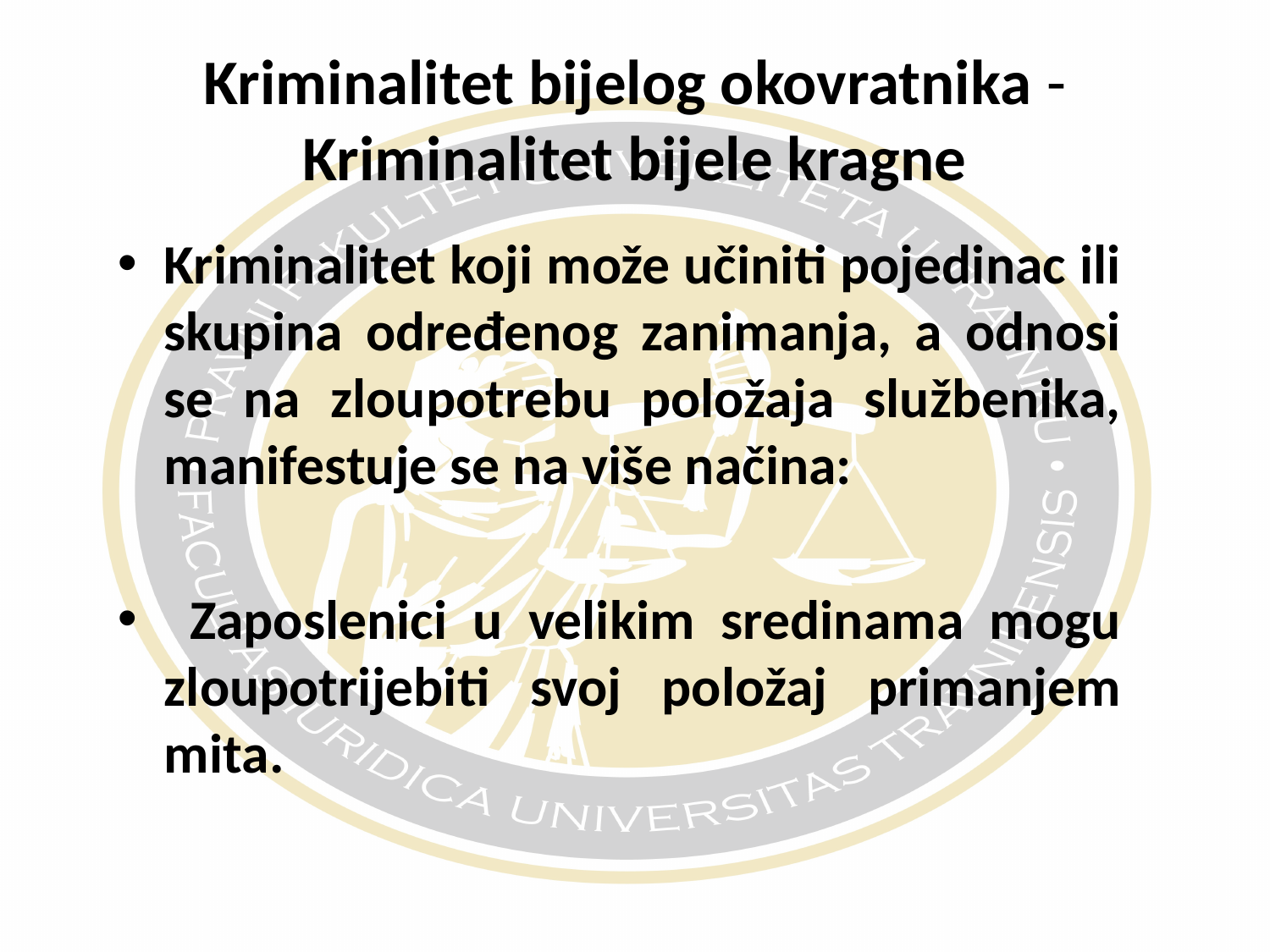

# Kriminalitet bijelog okovratnika - Kriminalitet bijele kragne
Kriminalitet koji može učiniti pojedinac ili skupina određenog zanimanja, a odnosi se na zloupotrebu položaja službenika, manifestuje se na više načina:

 Zaposlenici u velikim sredinama mogu zloupotrijebiti svoj položaj primanjem mita.